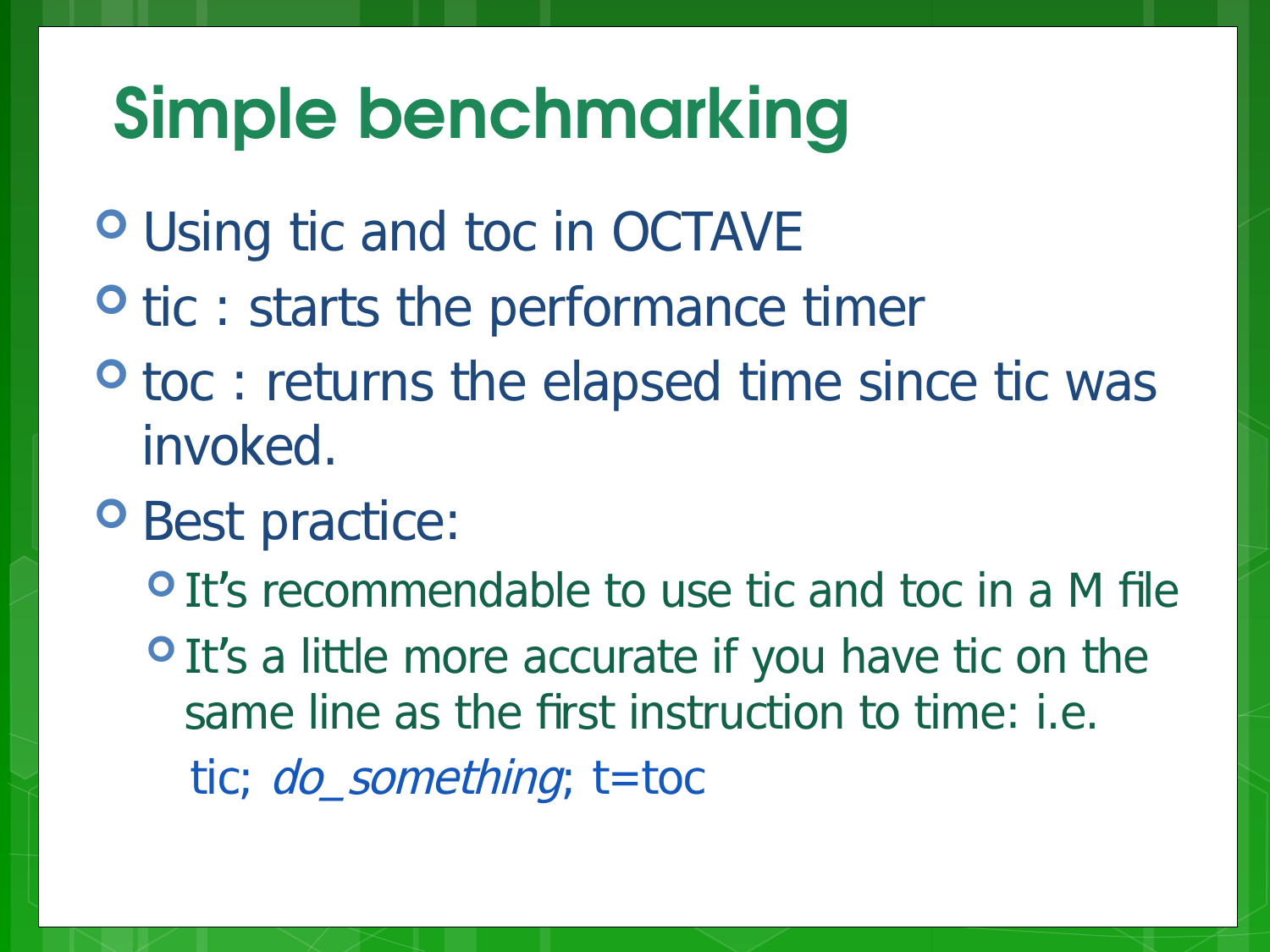

# Simple benchmarking
Using tic and toc in OCTAVE
tic : starts the performance timer
toc : returns the elapsed time since tic was invoked.
Best practice:
It’s recommendable to use tic and toc in a M file
It’s a little more accurate if you have tic on the same line as the first instruction to time: i.e.
tic; do_something; t=toc